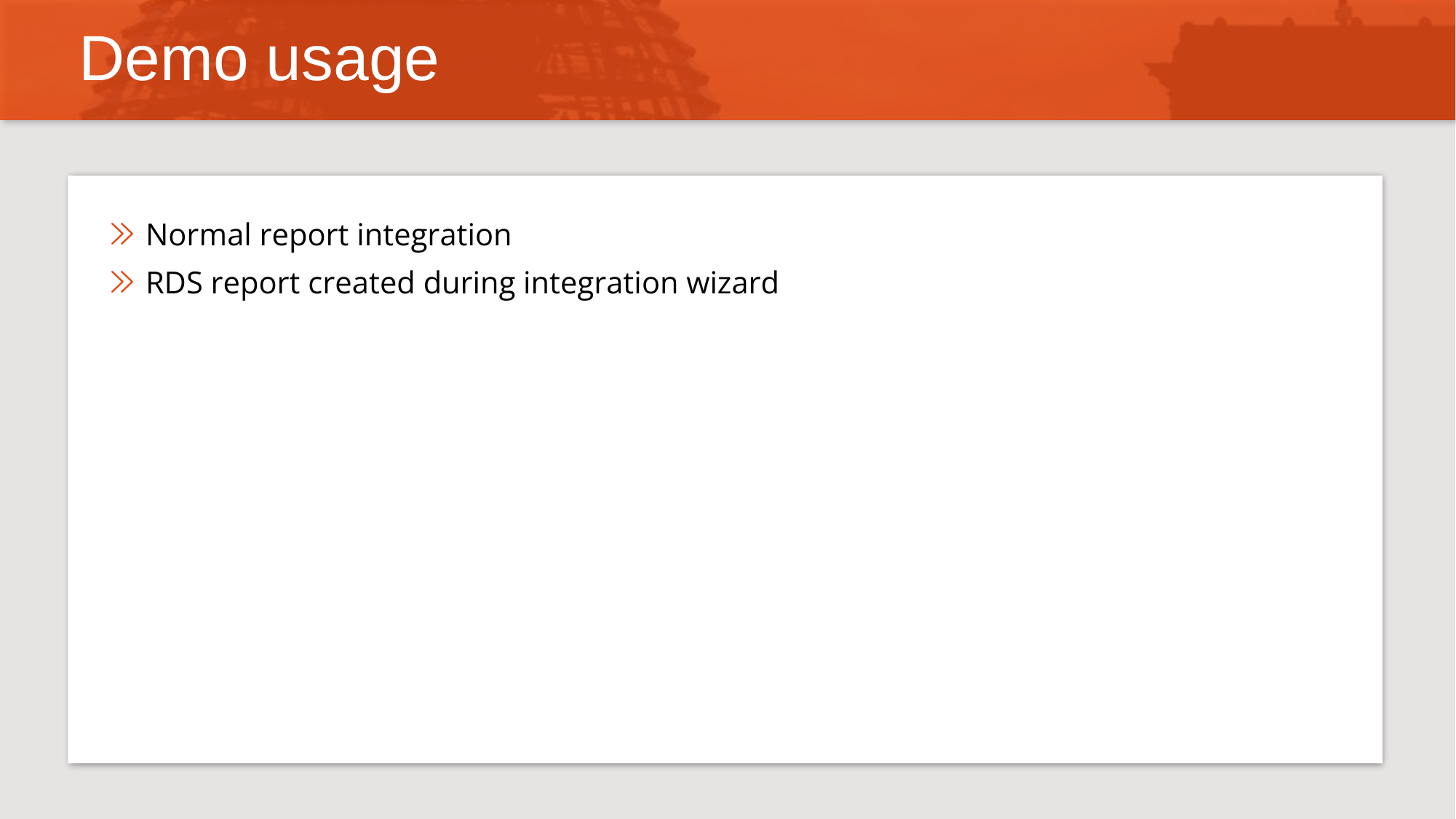

# Demo usage
Normal report integration
RDS report created during integration wizard